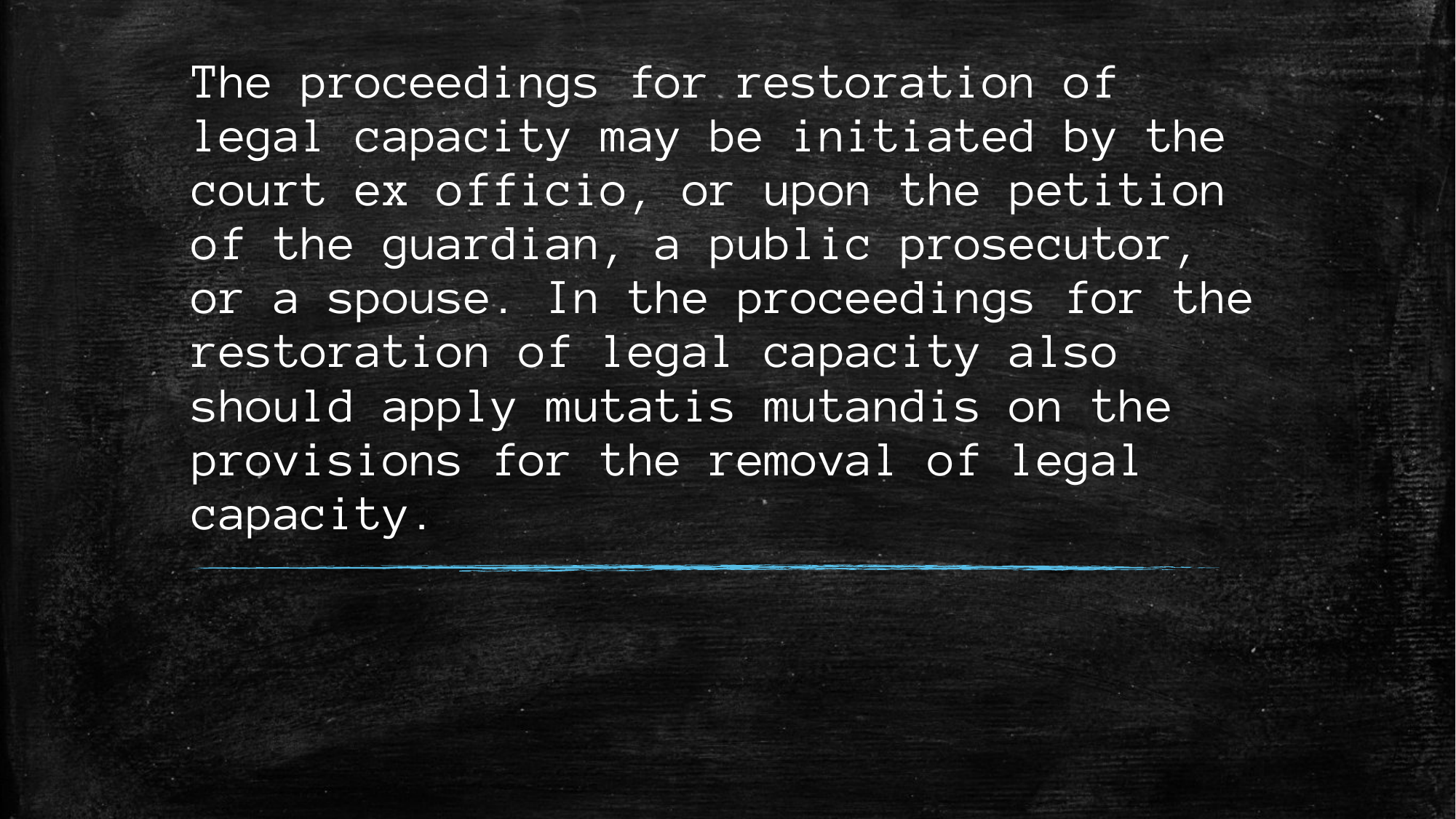

# The proceedings for restoration of legal capacity may be initiated by the court ex officio, or upon the petition of the guardian, a public prosecutor, or a spouse. In the proceedings for the restoration of legal capacity also should apply mutatis mutandis on the provisions for the removal of legal capacity.